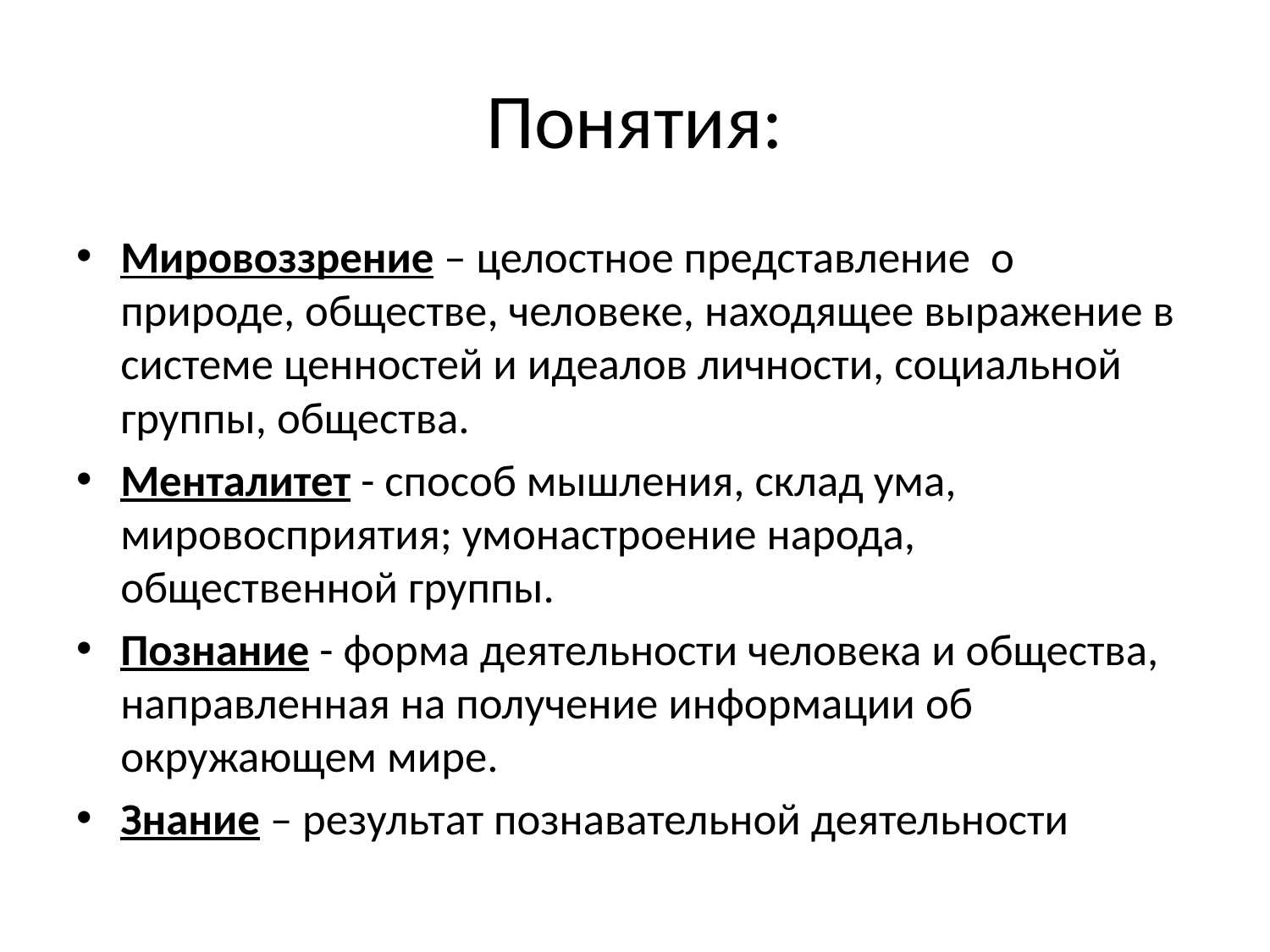

# Понятия:
Мировоззрение – целостное представление  о природе, обществе, человеке, находящее выражение в системе ценностей и идеалов личности, социальной группы, общества.
Менталитет - способ мышления, склад ума, мировосприятия; умонастроение народа, общественной группы.
Познание - форма деятельности человека и общества, направленная на получение информации об окружающем мире.
Знание – результат познавательной деятельности